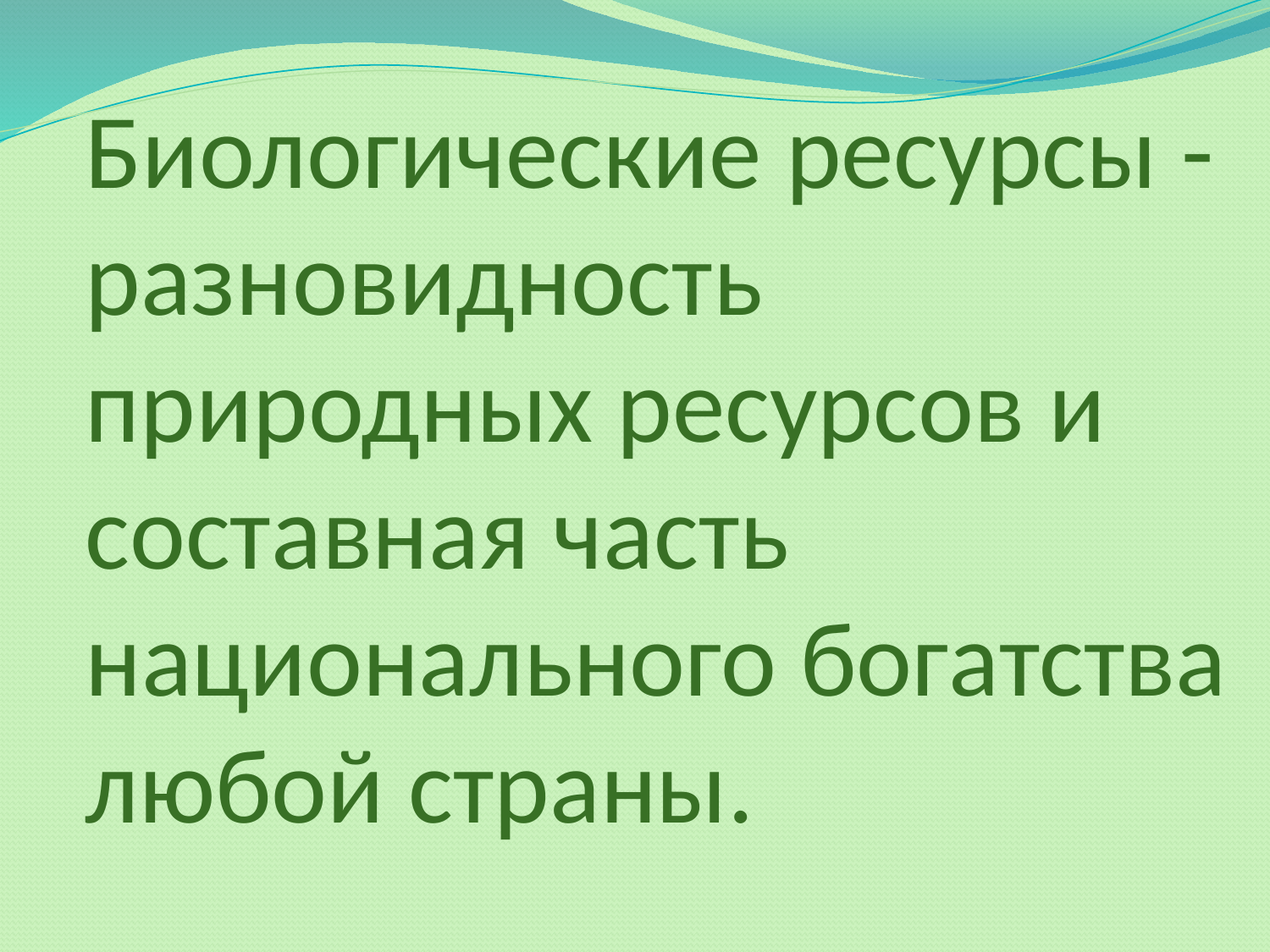

# Биологические ресурсы - разновидность природных ресурсов и составная часть национального богатства любой страны.